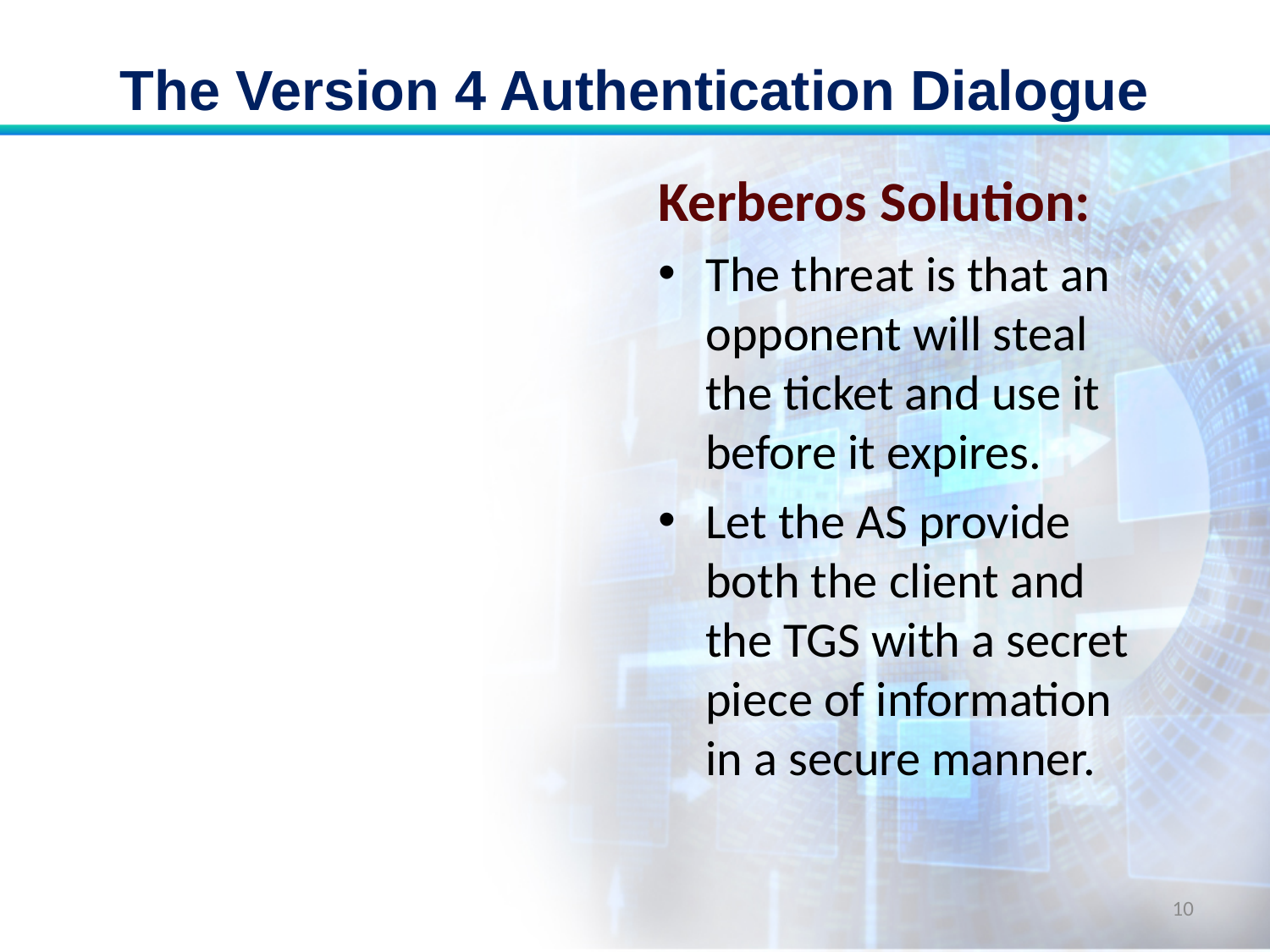

# The Version 4 Authentication Dialogue
Kerberos Solution:
The threat is that an opponent will steal the ticket and use it before it expires.
Let the AS provide both the client and the TGS with a secret piece of information in a secure manner.

10